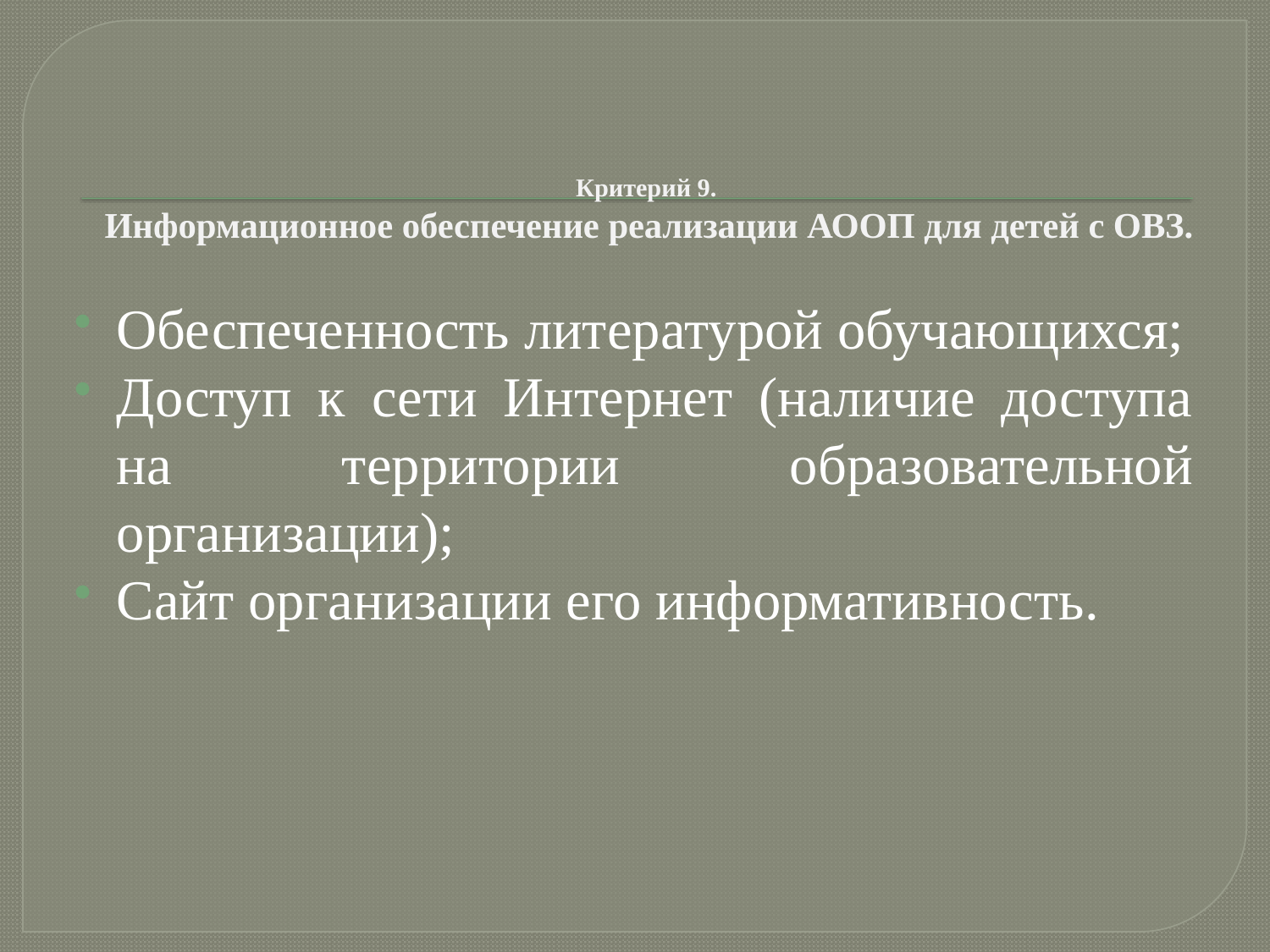

# Критерий 9. Информационное обеспечение реализации АООП для детей с ОВЗ.
Обеспеченность литературой обучающихся;
Доступ к сети Интернет (наличие доступа на территории образовательной организации);
Сайт организации его информативность.